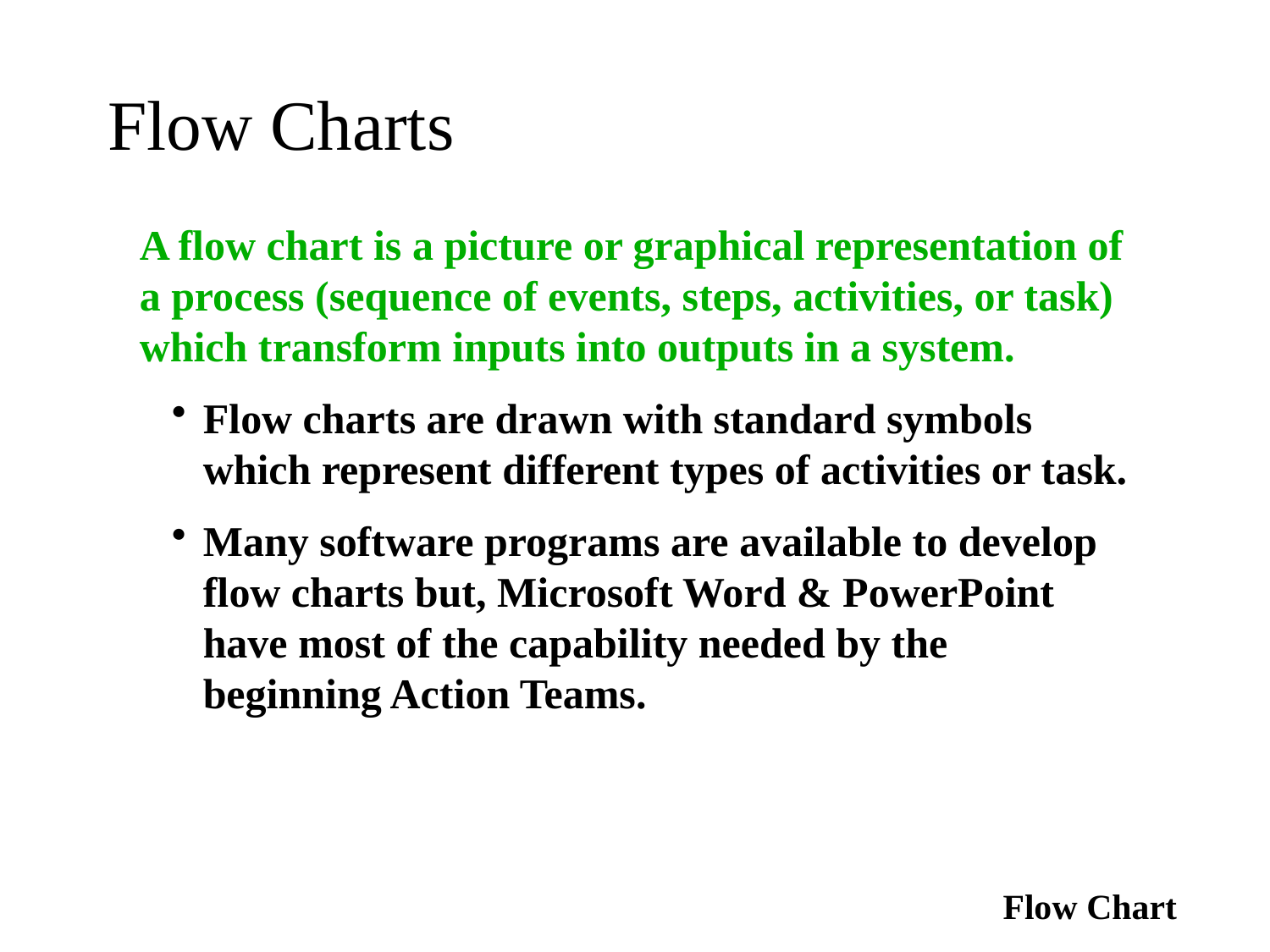

# Flow Charts
A flow chart is a picture or graphical representation of a process (sequence of events, steps, activities, or task) which transform inputs into outputs in a system.
Flow charts are drawn with standard symbols which represent different types of activities or task.
Many software programs are available to develop flow charts but, Microsoft Word & PowerPoint have most of the capability needed by the beginning Action Teams.
Flow Chart